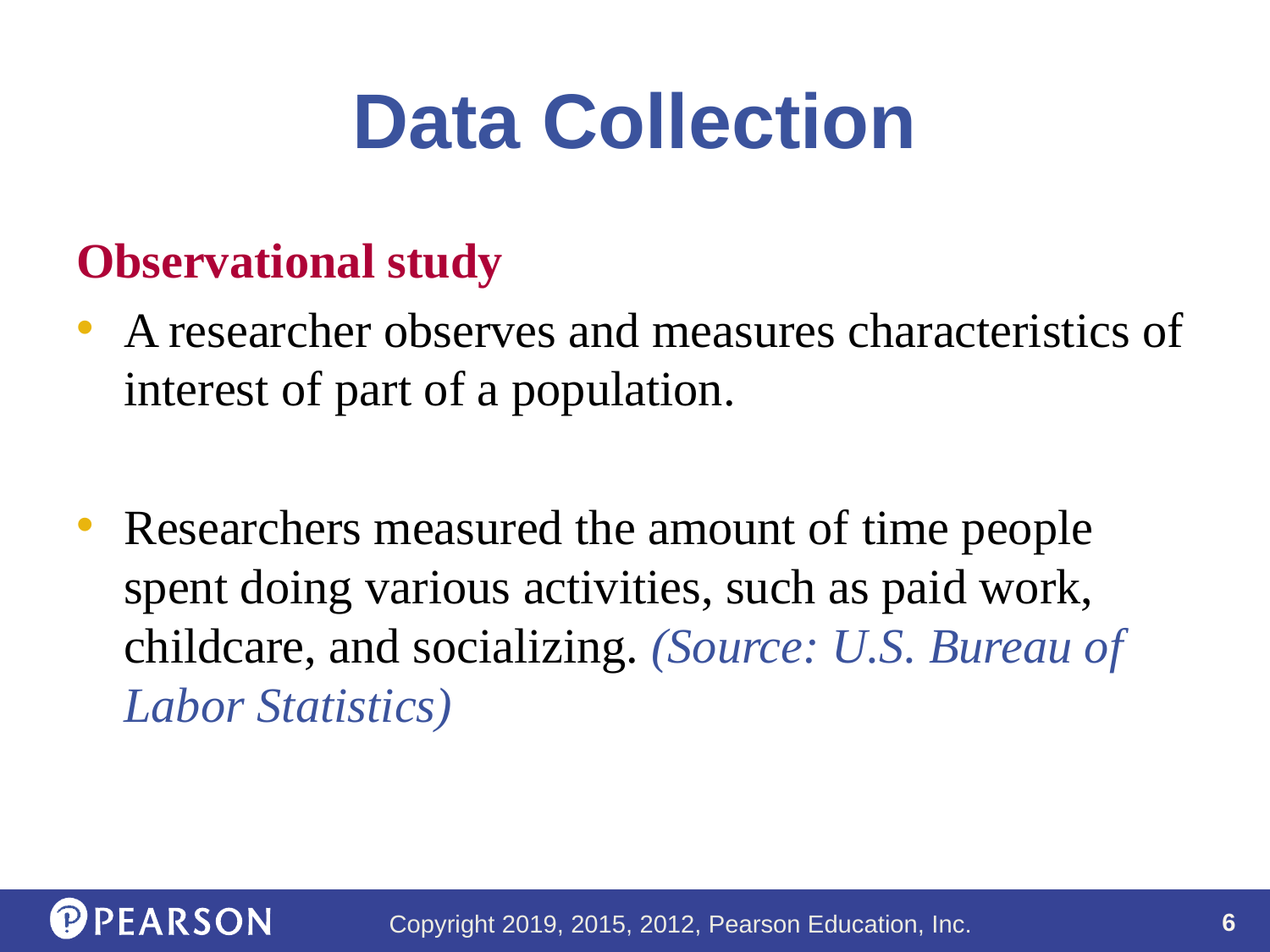

# Data Collection
Observational study
A researcher observes and measures characteristics of interest of part of a population.

Researchers measured the amount of time people spent doing various activities, such as paid work, childcare, and socializing. (Source: U.S. Bureau of Labor Statistics)